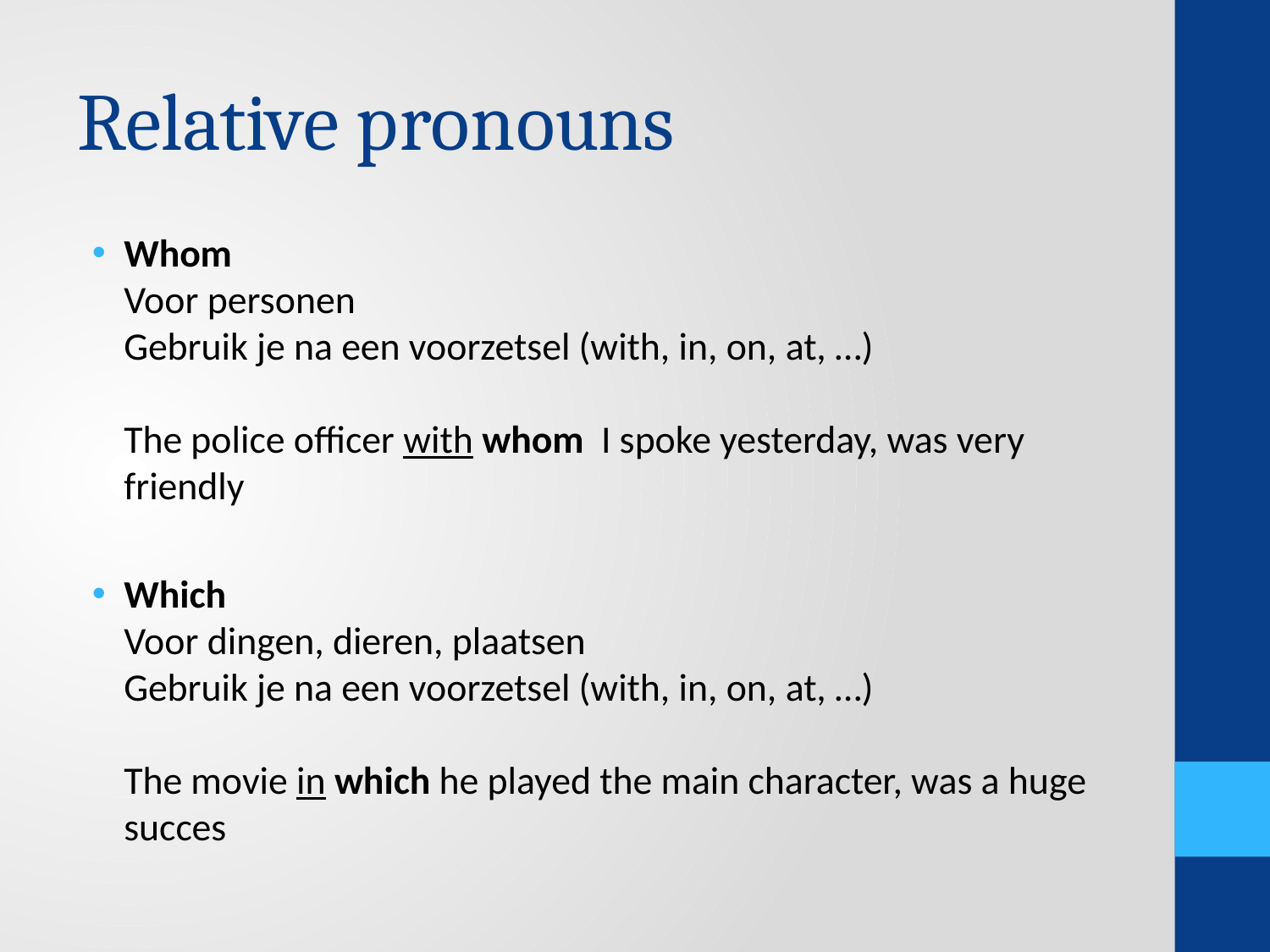

# Relative pronouns
Whom
Voor personen
Gebruik je na een voorzetsel (with, in, on, at, …)
The police officer with whom  I spoke yesterday, was very friendly

Which
Voor dingen, dieren, plaatsen
Gebruik je na een voorzetsel (with, in, on, at, …)
The movie in which he played the main character, was a huge succes